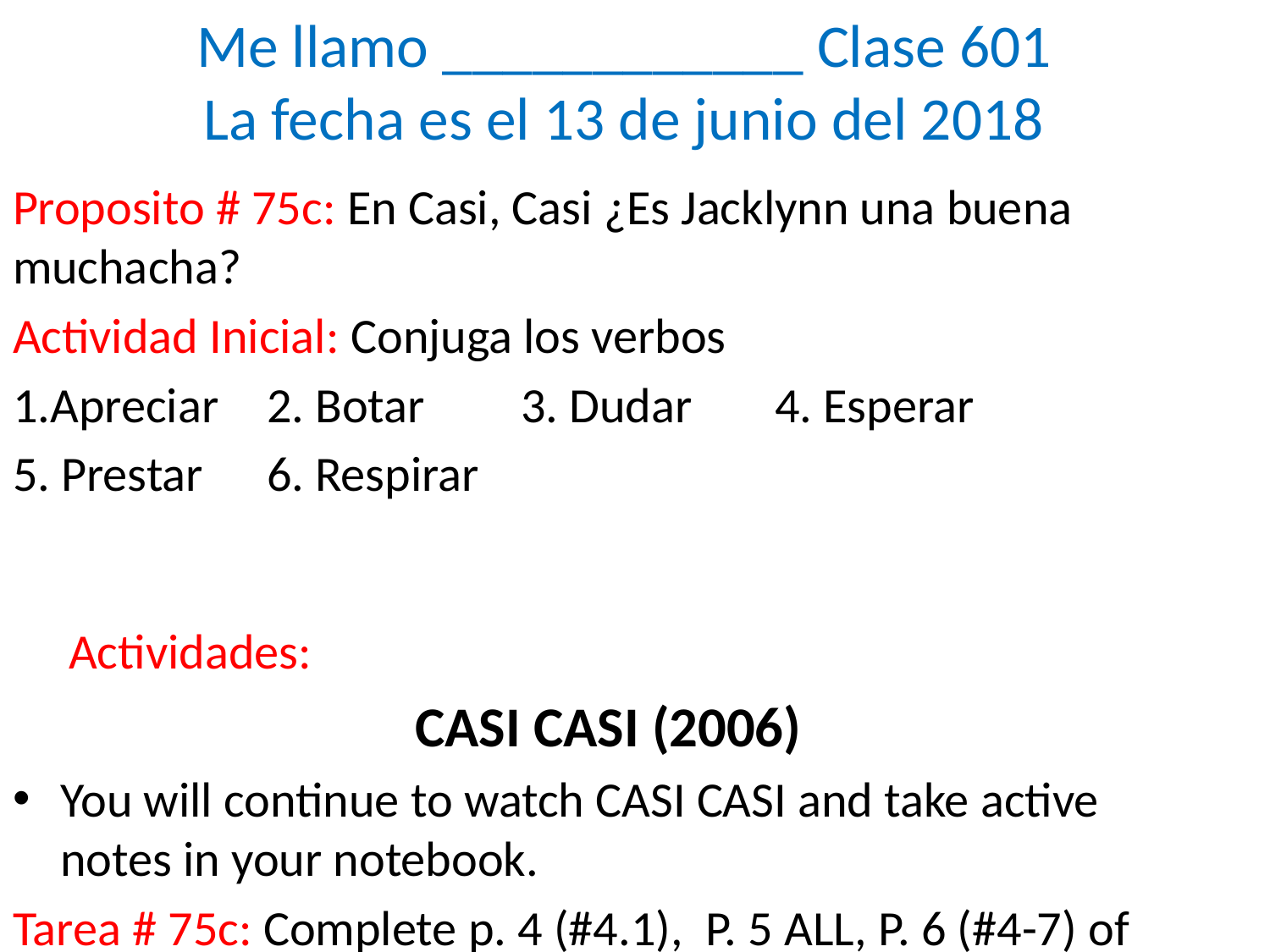

# Me llamo ____________ Clase 601 La fecha es el 13 de junio del 2018
Proposito # 75c: En Casi, Casi ¿Es Jacklynn una buena muchacha?
Actividad Inicial: Conjuga los verbos
1.Apreciar	2. Botar	3. Dudar	4. Esperar
5. Prestar	6. Respirar                                                                                                                                                                                                                                                                                            Actividades:
CASI CASI (2006)
You will continue to watch CASI CASI and take active notes in your notebook.
Tarea # 75c: Complete p. 4 (#4.1),  P. 5 ALL, P. 6 (#4-7) of the CASI CASI Spanish Study Guide.